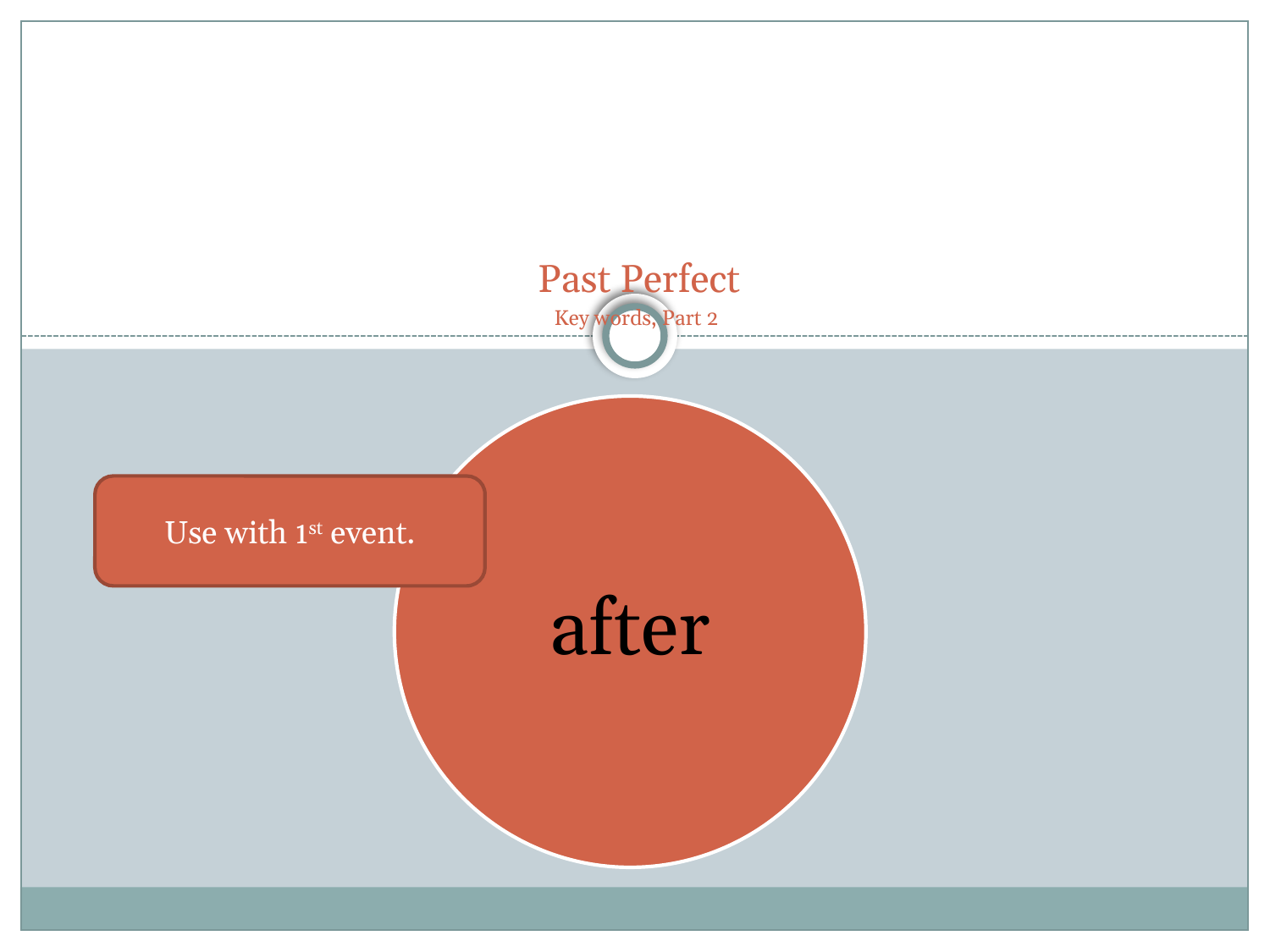

# Past Perfect Key words, Part 2
after
Use with 1st event.